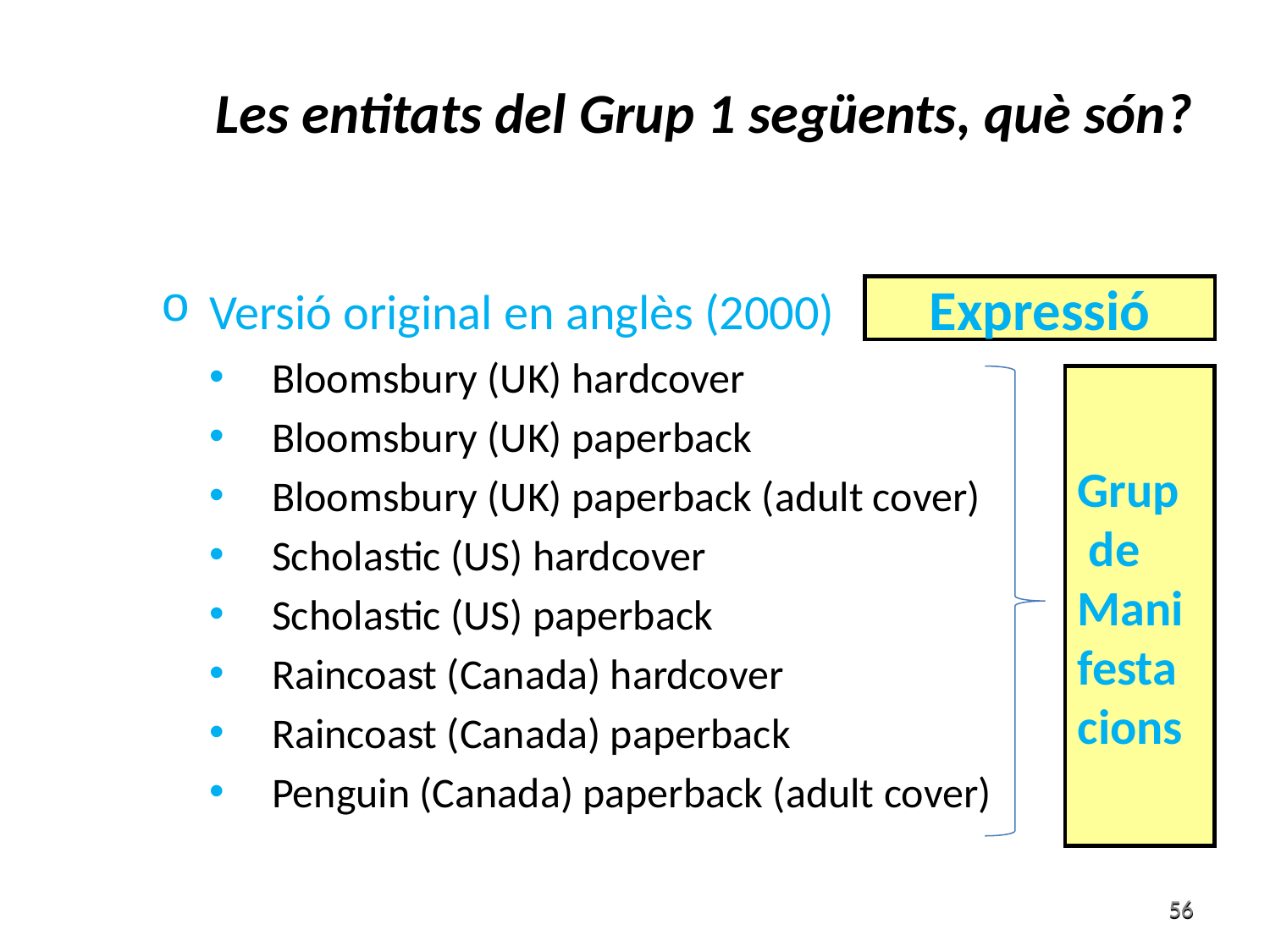

Les entitats del Grup 1 següents, què són?
Versió original en anglès (2000)
Bloomsbury (UK) hardcover
Bloomsbury (UK) paperback
Bloomsbury (UK) paperback (adult cover)
Scholastic (US) hardcover
Scholastic (US) paperback
Raincoast (Canada) hardcover
Raincoast (Canada) paperback
Penguin (Canada) paperback (adult cover)
Expressió

Grup
 de
Mani
festa
cions
56
56